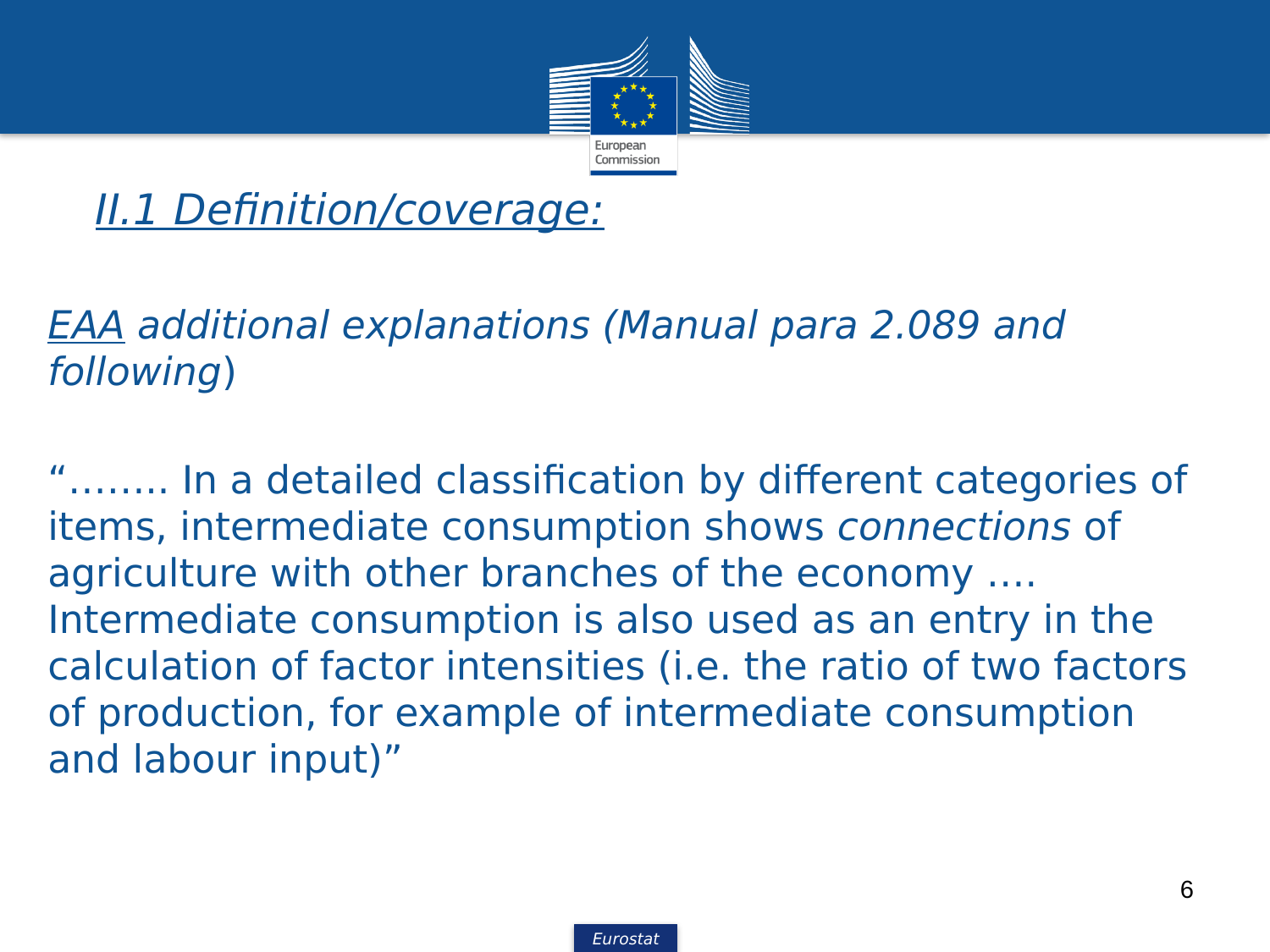

II.1 Definition/coverage:

EAA additional explanations (Manual para 2.089 and following)

“…….. In a detailed classification by different categories of items, intermediate consumption shows connections of agriculture with other branches of the economy …. Intermediate consumption is also used as an entry in the calculation of factor intensities (i.e. the ratio of two factors of production, for example of intermediate consumption and labour input)”

6